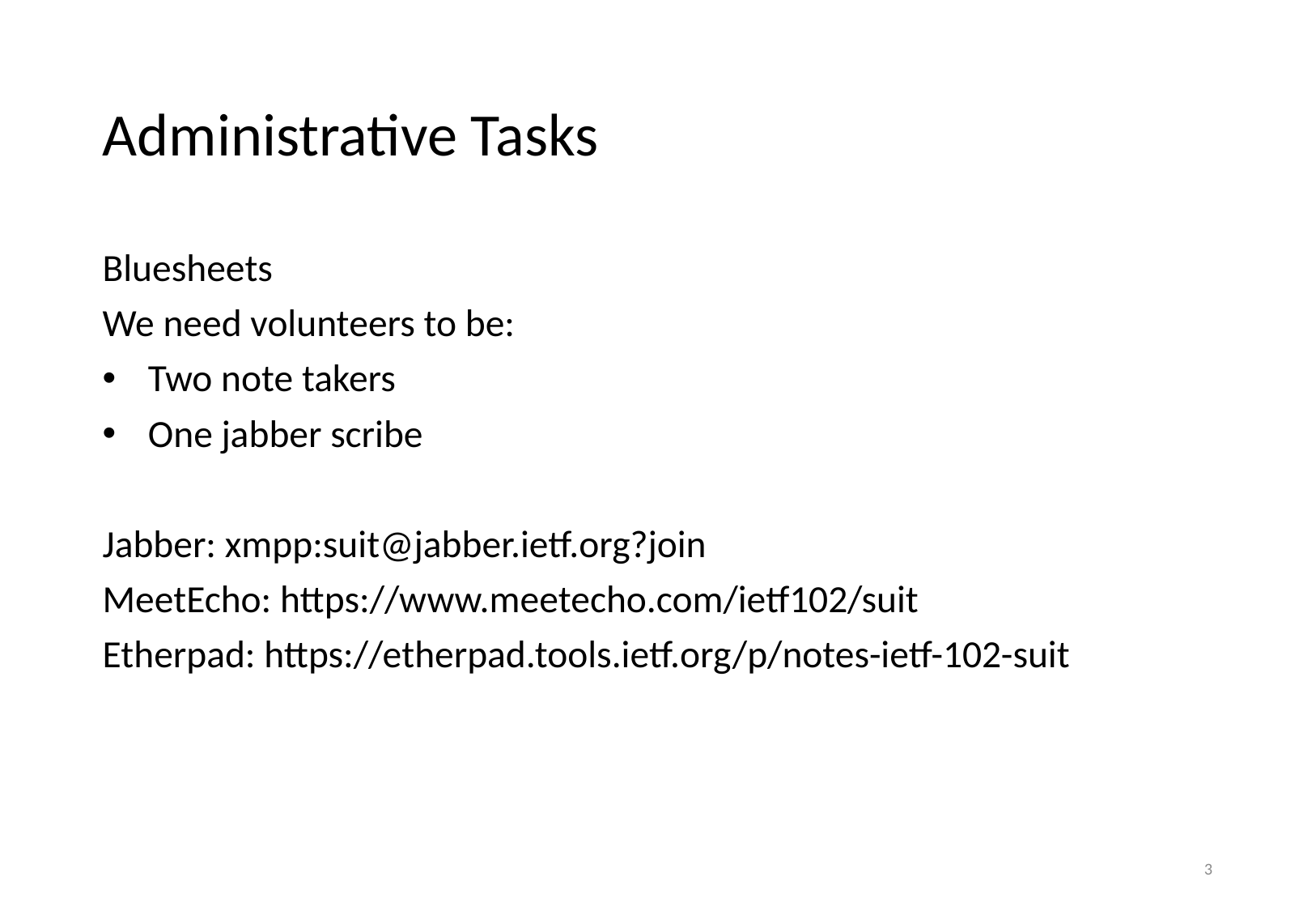

# Administrative Tasks
Bluesheets
We need volunteers to be:
Two note takers
One jabber scribe

Jabber: xmpp:suit@jabber.ietf.org?join
MeetEcho: https://www.meetecho.com/ietf102/suit
Etherpad: https://etherpad.tools.ietf.org/p/notes-ietf-102-suit
3